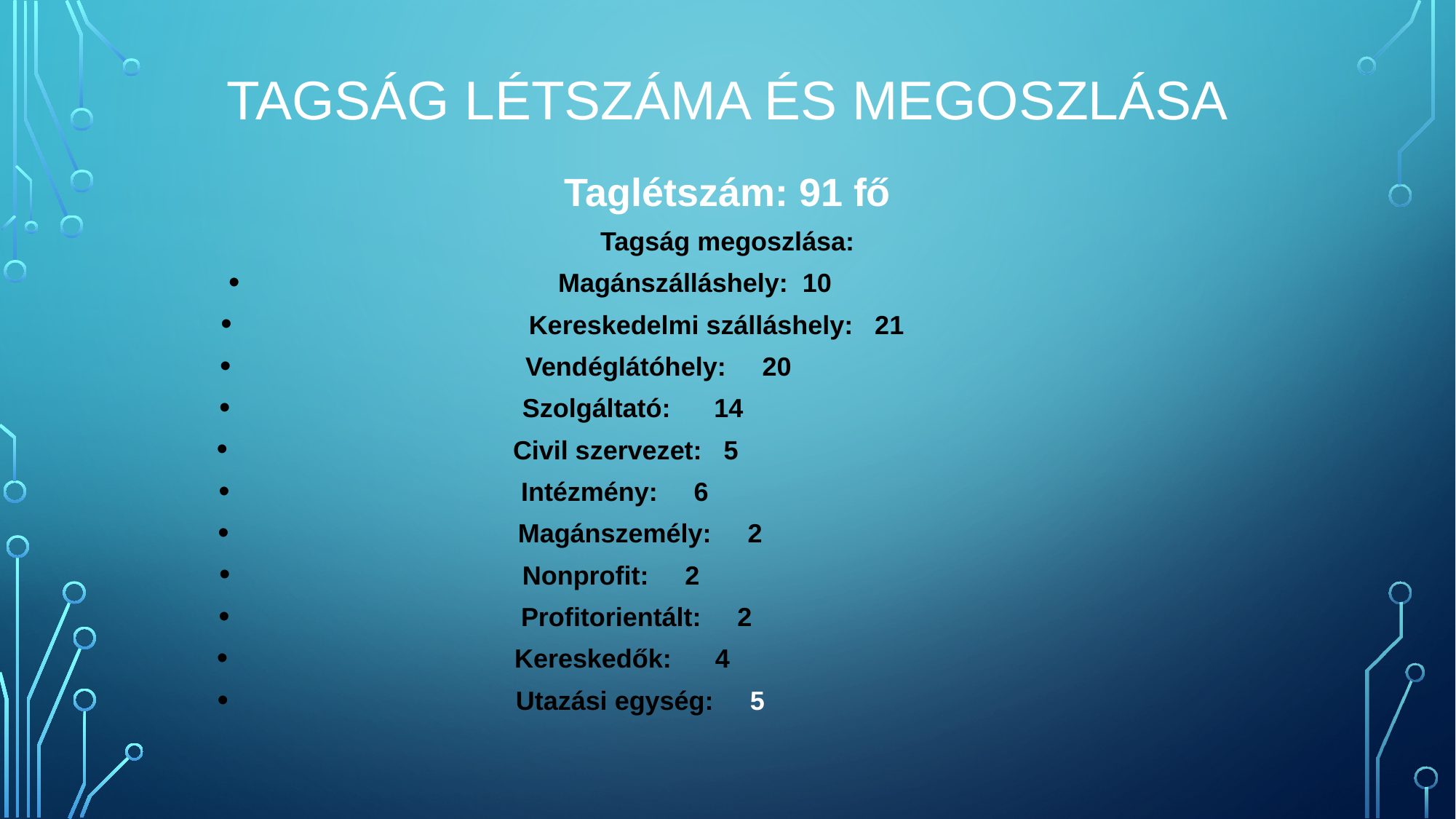

# Tagság létszáma és megoszlása
Taglétszám: 91 fő
Tagság megoszlása:
Magánszálláshely:  10
Kereskedelmi szálláshely:   21
Vendéglátóhely:     20
Szolgáltató:      14
Civil szervezet:   5
Intézmény:     6
Magánszemély:     2
Nonprofit:     2
Profitorientált:     2
Kereskedők:      4
Utazási egység:     5